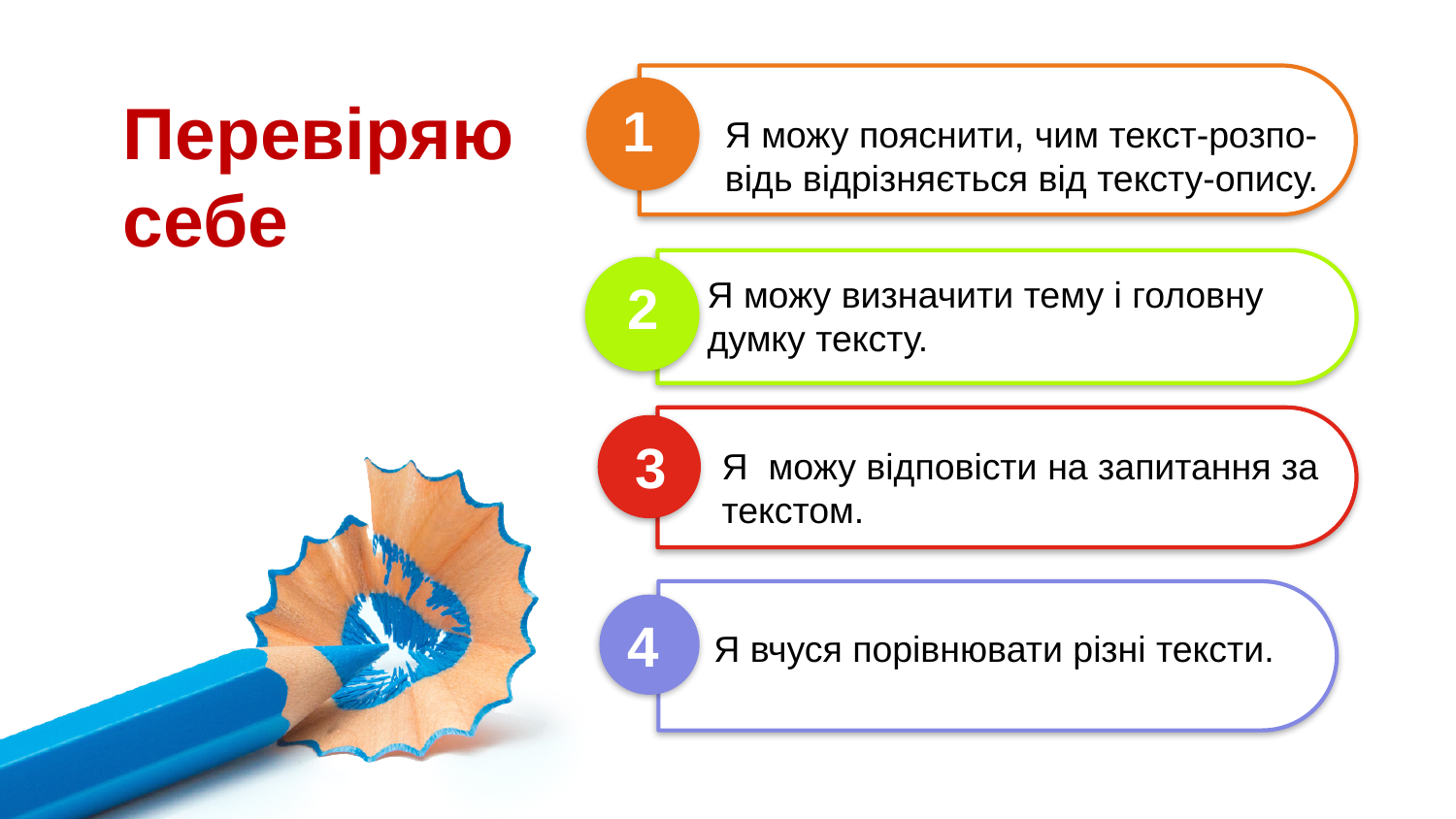

Перевіряю себе

1
Я можу пояснити, чим текст-розпо-
відь відрізняється від тексту-опису.

Я можу визначити тему і головну
думку тексту.

2

3
Я  можу відповісти на запитання за текстом.

4
Я вчуся порівнювати різні тексти.